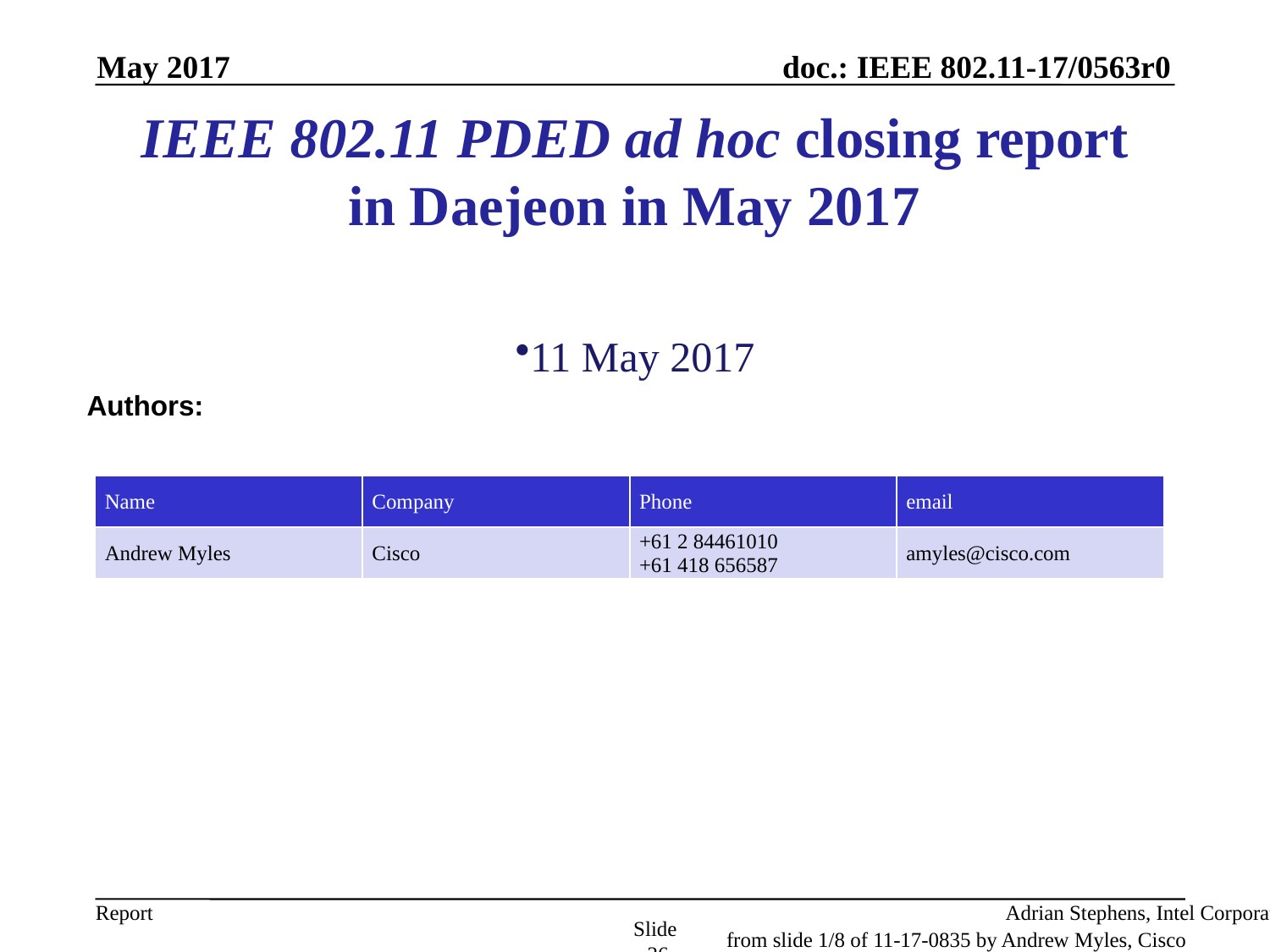

May 2017
# IEEE 802.11 PDED ad hoc closing report in Daejeon in May 2017
11 May 2017
Authors:
| Name | Company | Phone | email |
| --- | --- | --- | --- |
| Andrew Myles | Cisco | +61 2 84461010 +61 418 656587 | amyles@cisco.com |
Adrian Stephens, Intel Corporation
Slide 26
from slide 1/8 of 11-17-0835 by Andrew Myles, Cisco